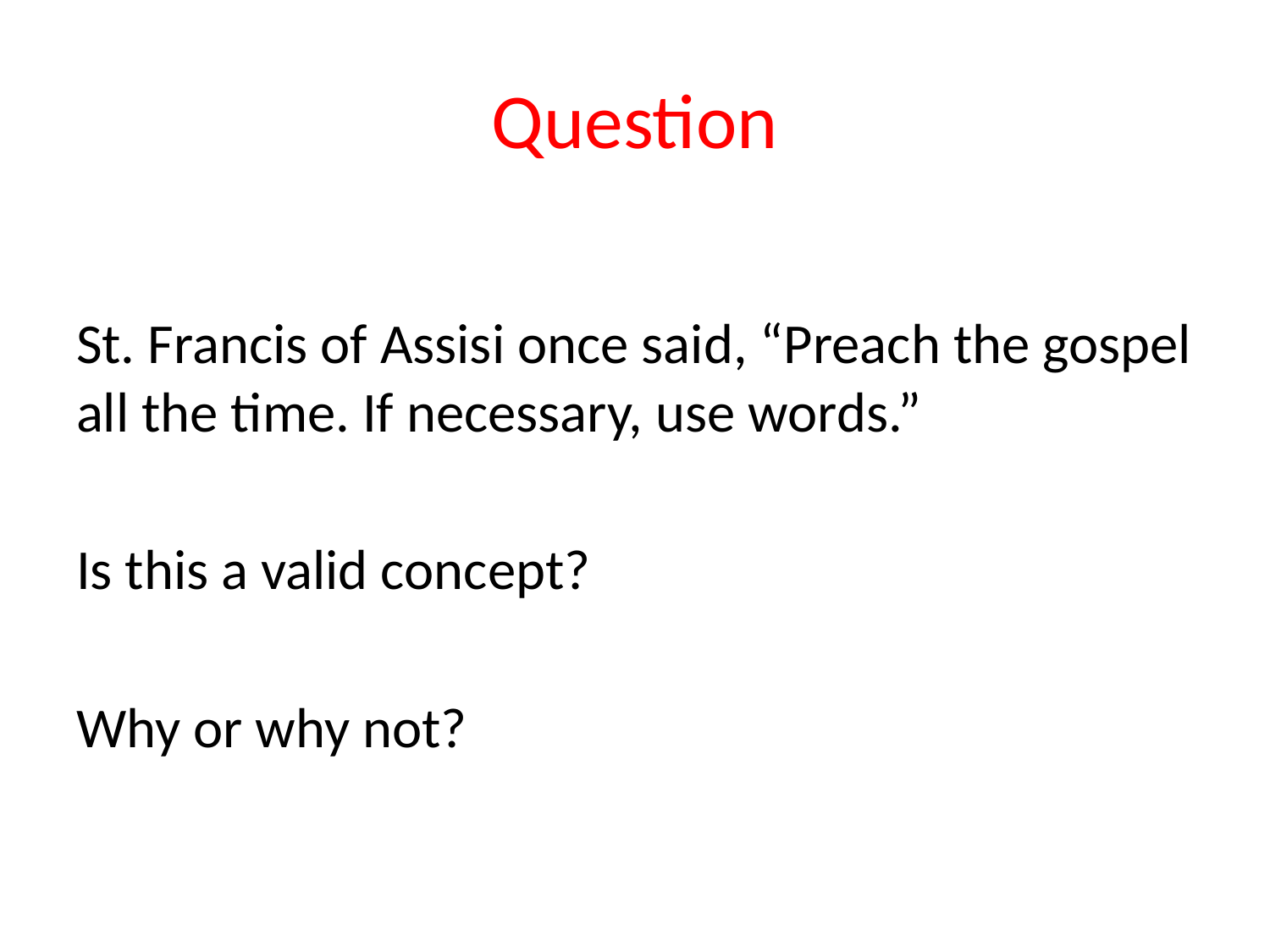

# Question

St. Francis of Assisi once said, “Preach the gospel all the time. If necessary, use words.”

Is this a valid concept?

Why or why not?